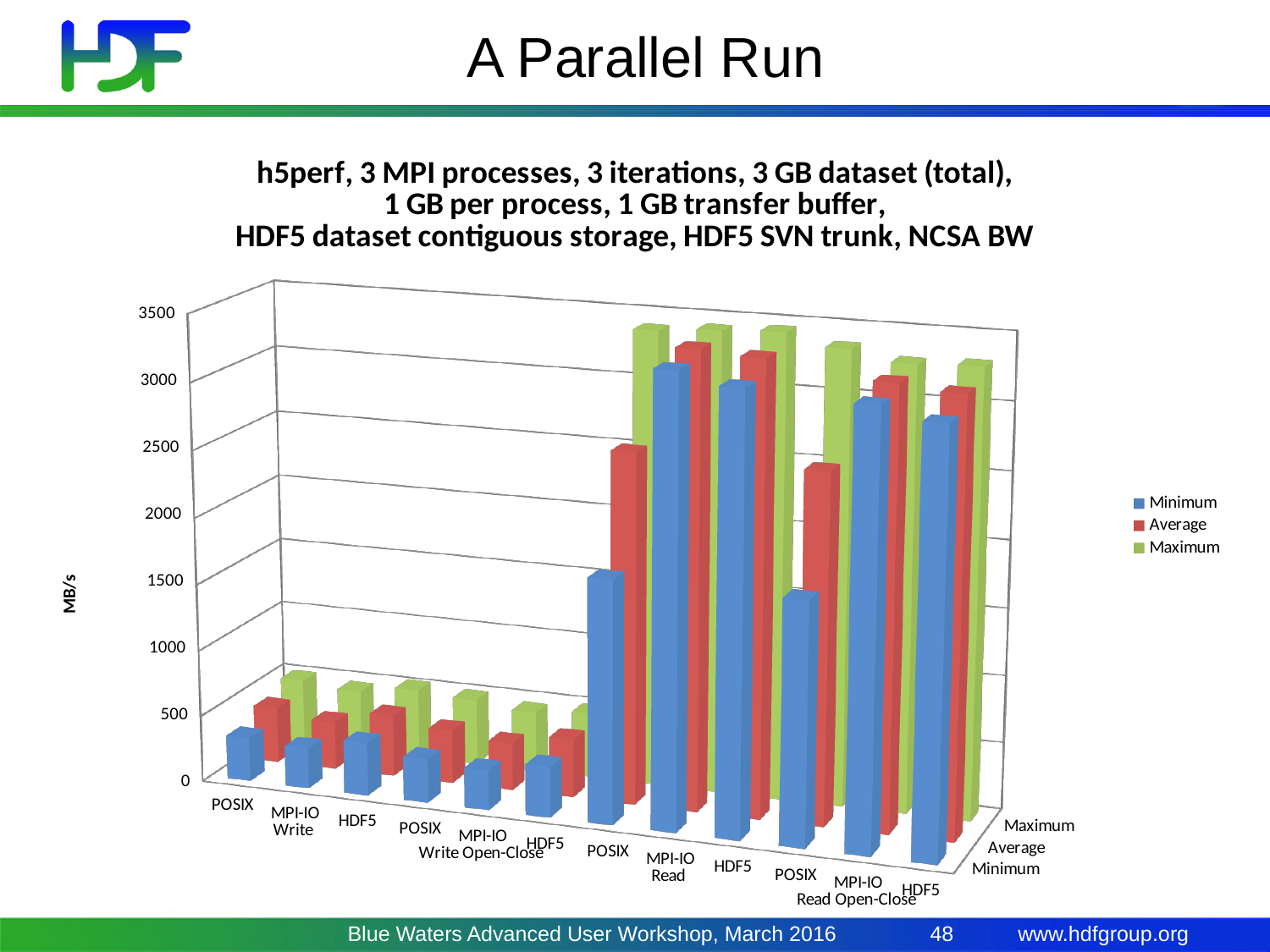

# A Parallel Run

[unsupported chart]

Blue Waters Advanced User Workshop, March 2016
48